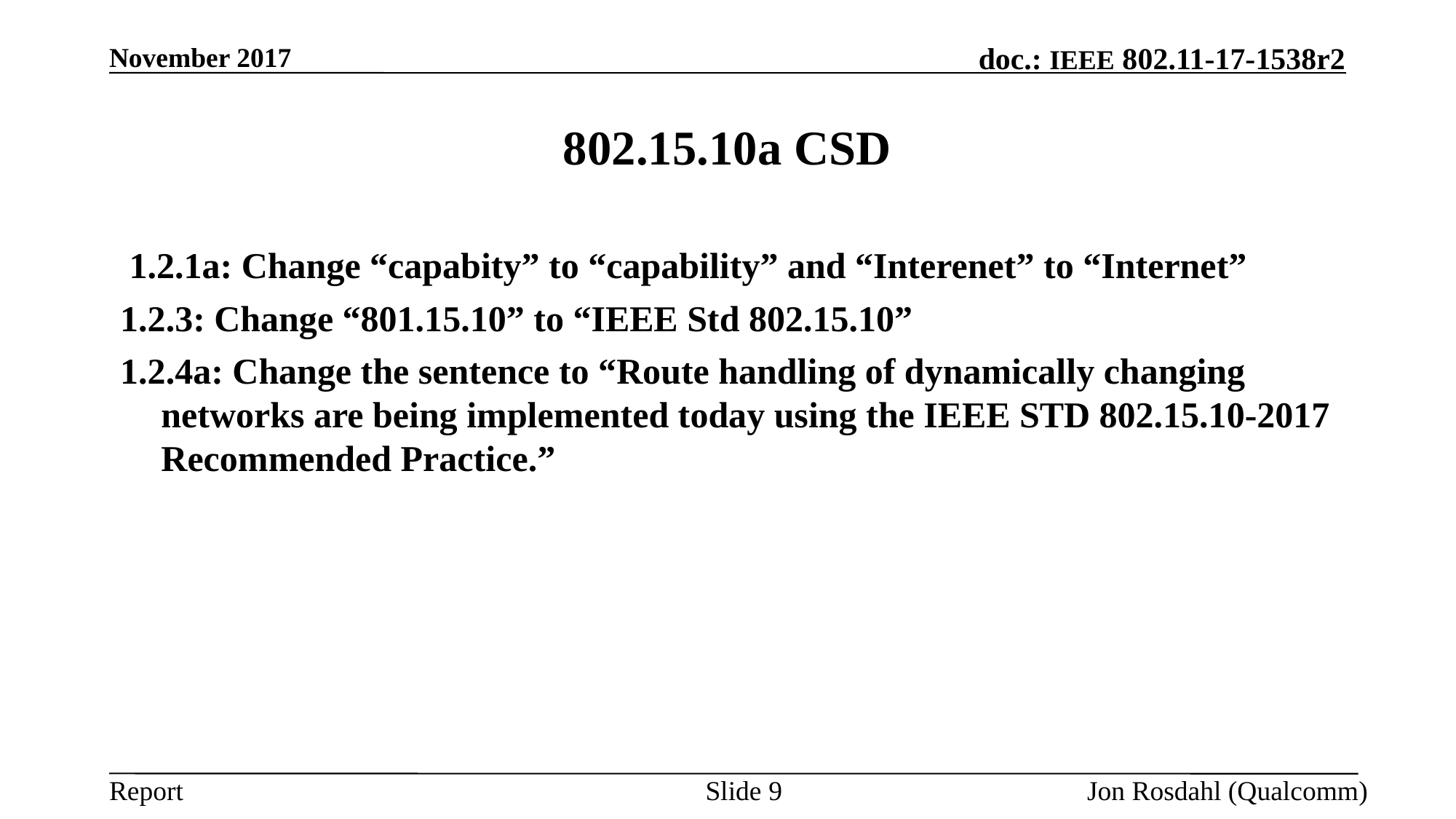

November 2017
# 802.15.10a CSD
 1.2.1a: Change “capabity” to “capability” and “Interenet” to “Internet”
1.2.3: Change “801.15.10” to “IEEE Std 802.15.10”
1.2.4a: Change the sentence to “Route handling of dynamically changing networks are being implemented today using the IEEE STD 802.15.10-2017 Recommended Practice.”
Slide 9
Jon Rosdahl (Qualcomm)